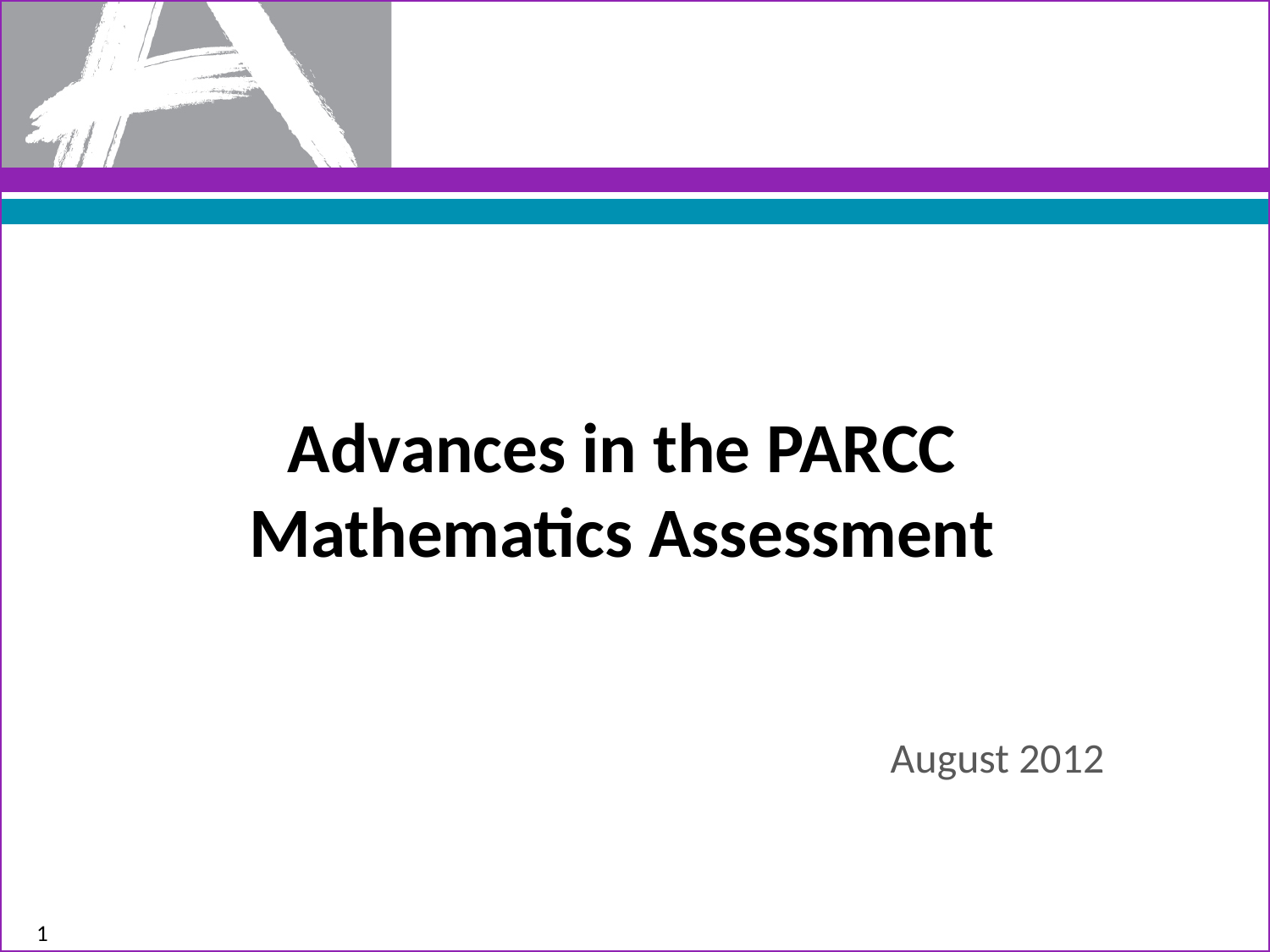

# Advances in the PARCC Mathematics Assessment

August 2012
1